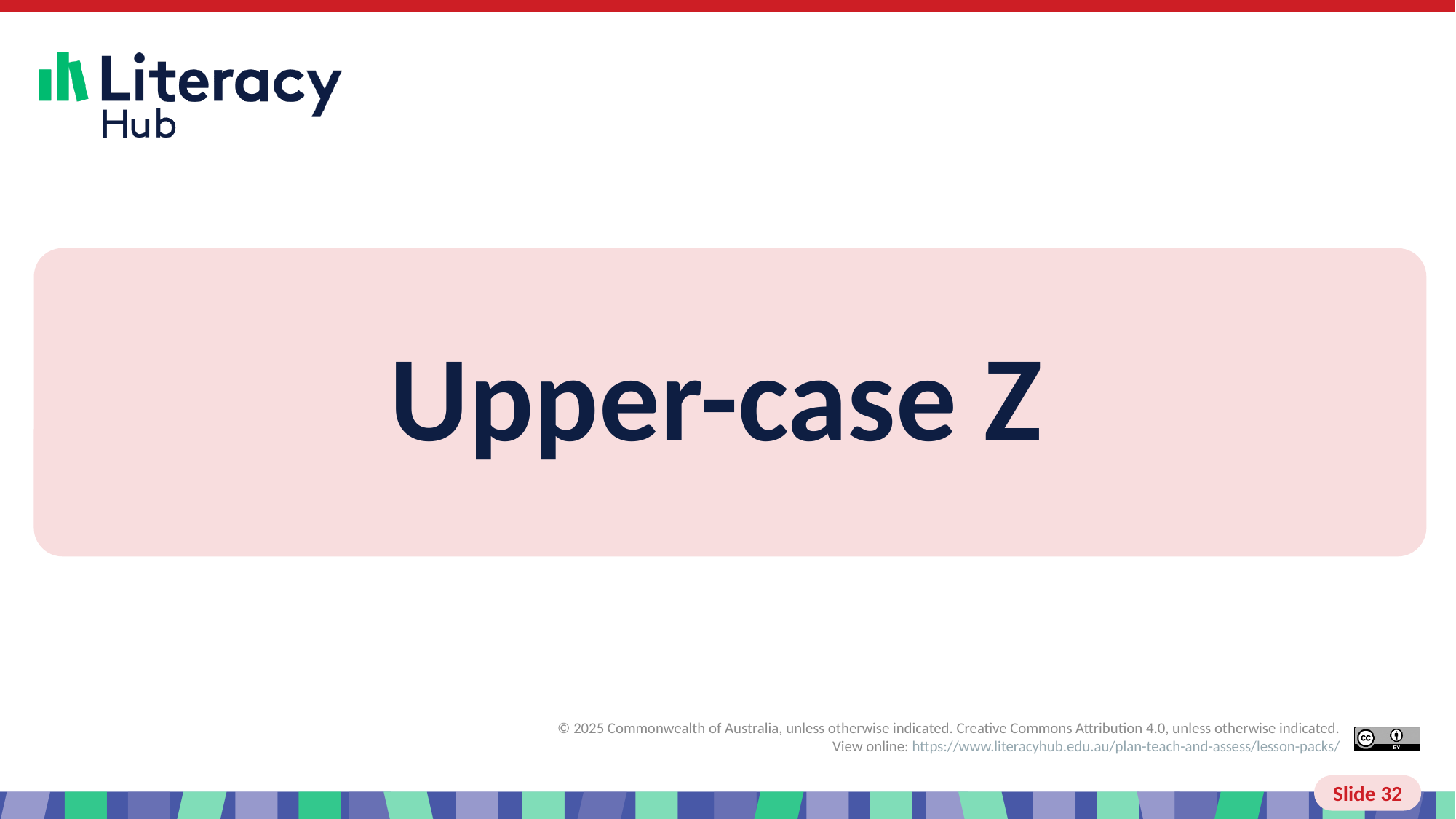

# Slide 32 Upper-case R
Upper-case Z